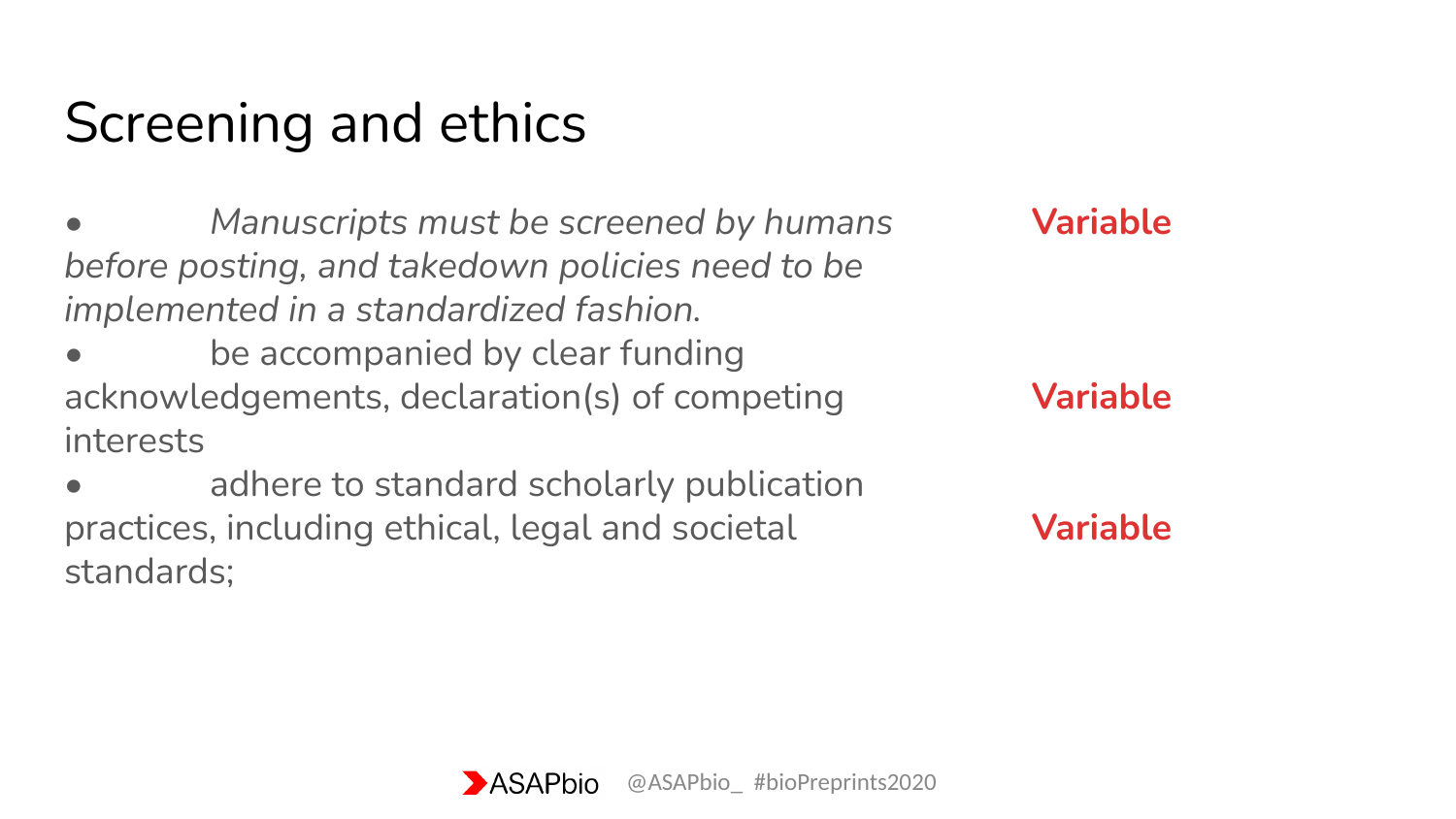

# Screening and ethics
•	Manuscripts must be screened by humans before posting, and takedown policies need to be implemented in a standardized fashion.
•	be accompanied by clear funding acknowledgements, declaration(s) of competing interests
•	adhere to standard scholarly publication practices, including ethical, legal and societal standards;

Variable

Variable

Variable